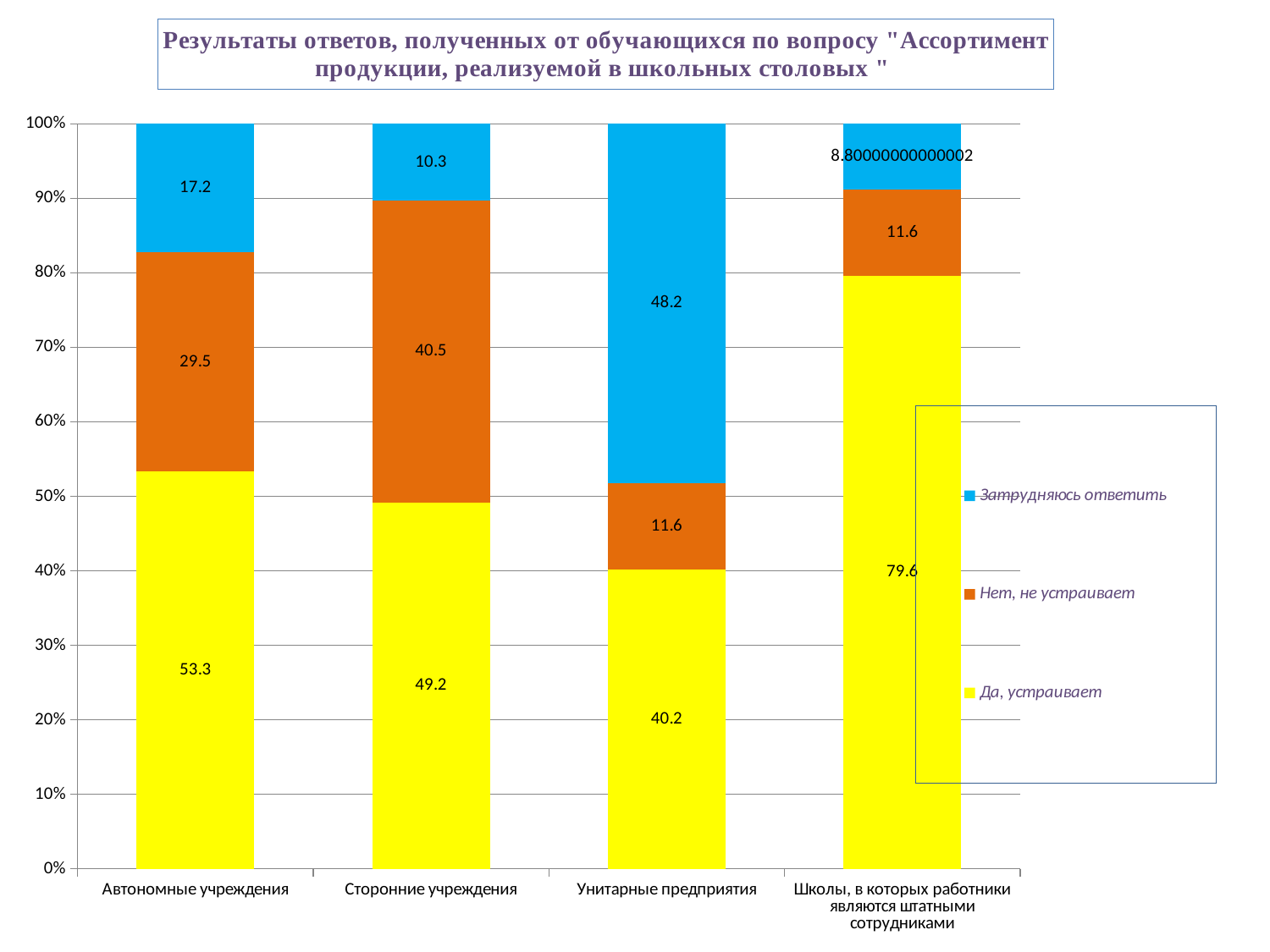

### Chart: Результаты ответов, полученных от обучающихся по вопросу "Ассортимент продукции, реализуемой в школьных столовых "

| Category | Нет, не устраивает | Да, устраивает | Затрудняюсь ответить |
|---|---|---|---|
| Автономные учреждения | 29.5 | 53.3 | 17.200000000000003 |
| Сторонние учреждения | 40.5 | 49.2 | 10.3 |
| Унитарные предприятия | 11.6 | 40.2 | 48.2 |
| Школы, в которых работники являются штатными сотрудниками | 11.6 | 79.6 | 8.800000000000017 |